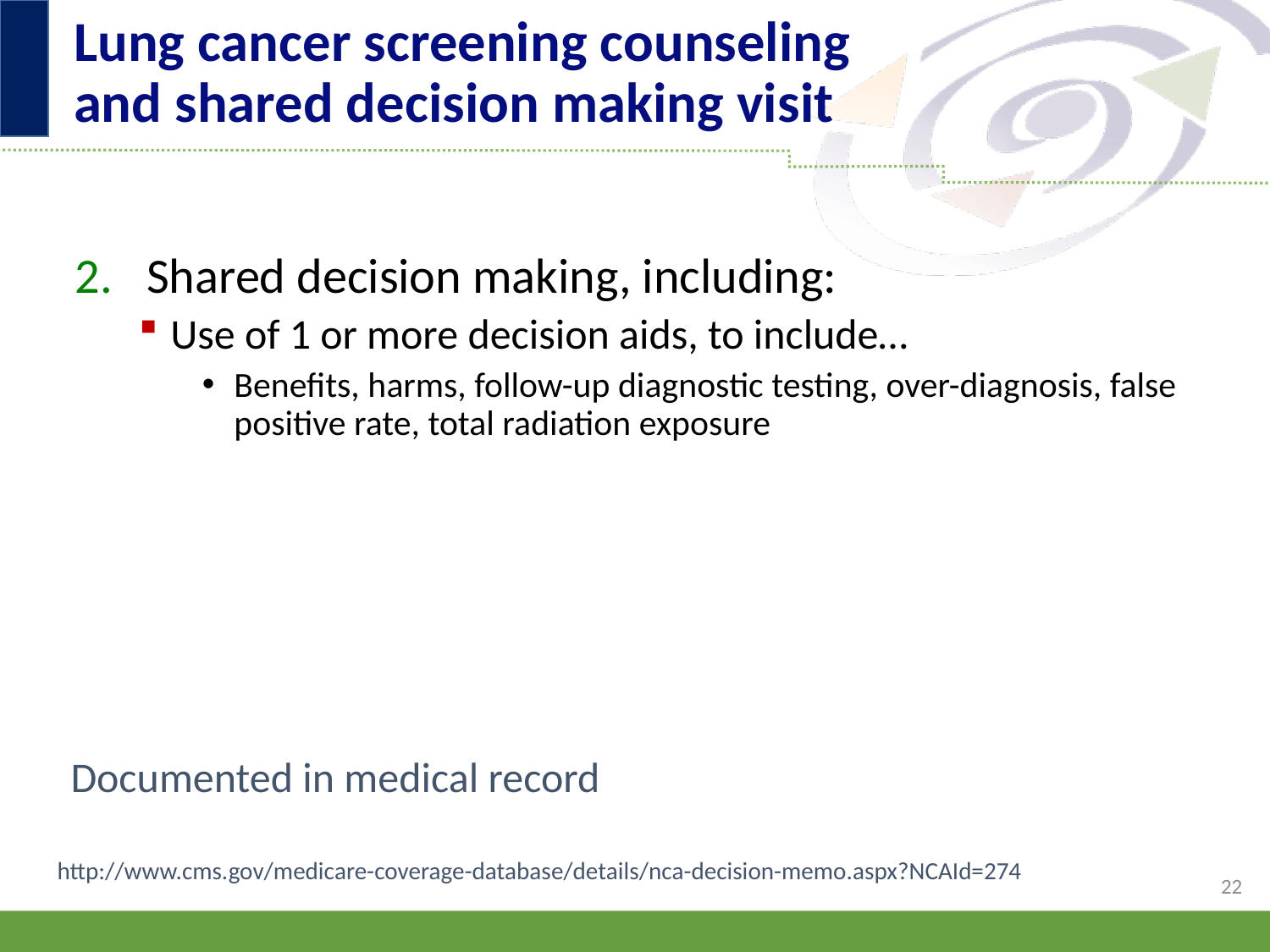

# Lung cancer screening counseling and shared decision making visit
Shared decision making, including:
Use of 1 or more decision aids, to include…
Benefits, harms, follow-up diagnostic testing, over-diagnosis, false positive rate, total radiation exposure

Documented in medical record
http://www.cms.gov/medicare-coverage-database/details/nca-decision-memo.aspx?NCAId=274
22